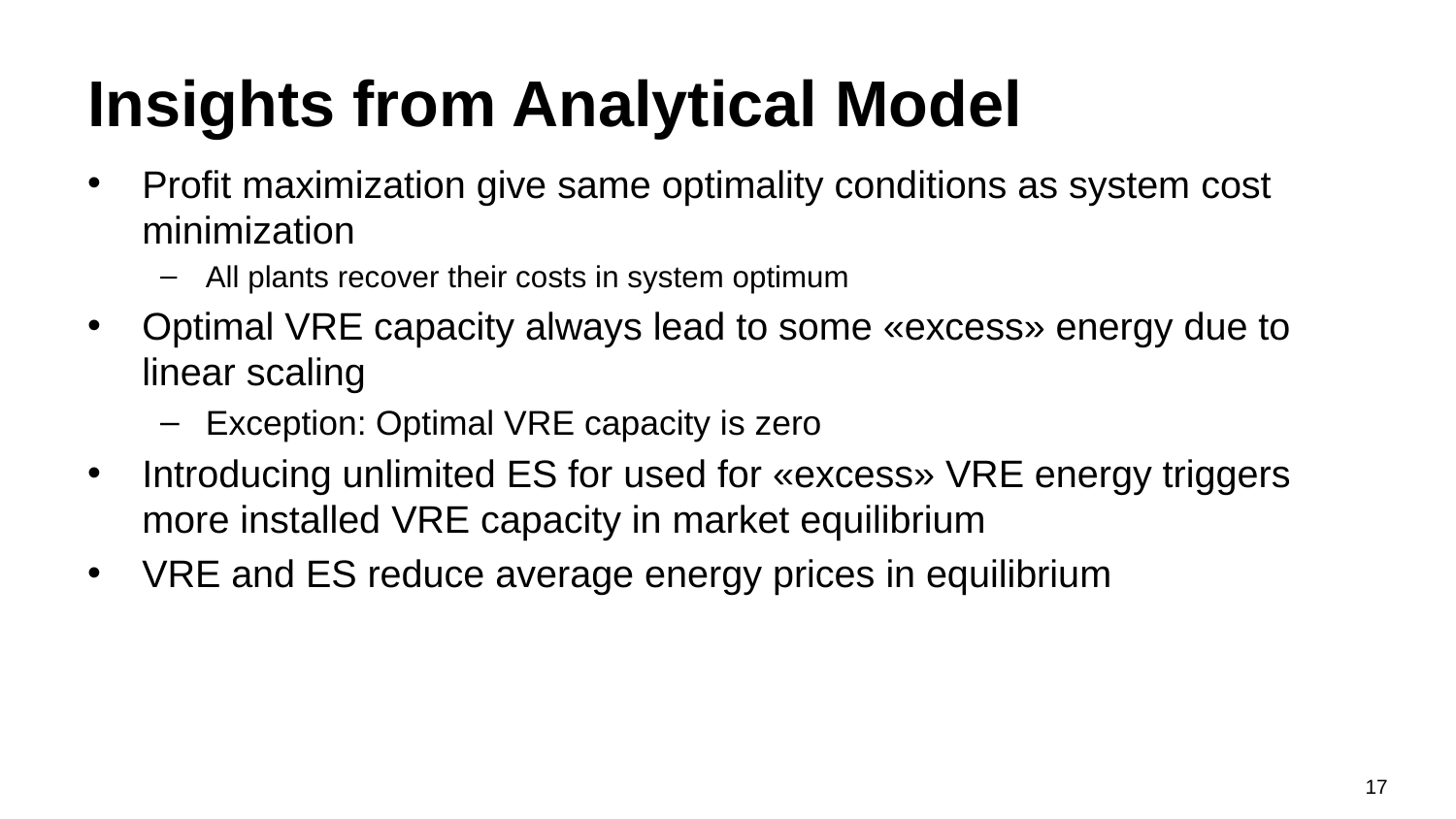

# Insights from Analytical Model
Profit maximization give same optimality conditions as system cost minimization
All plants recover their costs in system optimum
Optimal VRE capacity always lead to some «excess» energy due to linear scaling
Exception: Optimal VRE capacity is zero
Introducing unlimited ES for used for «excess» VRE energy triggers more installed VRE capacity in market equilibrium
VRE and ES reduce average energy prices in equilibrium